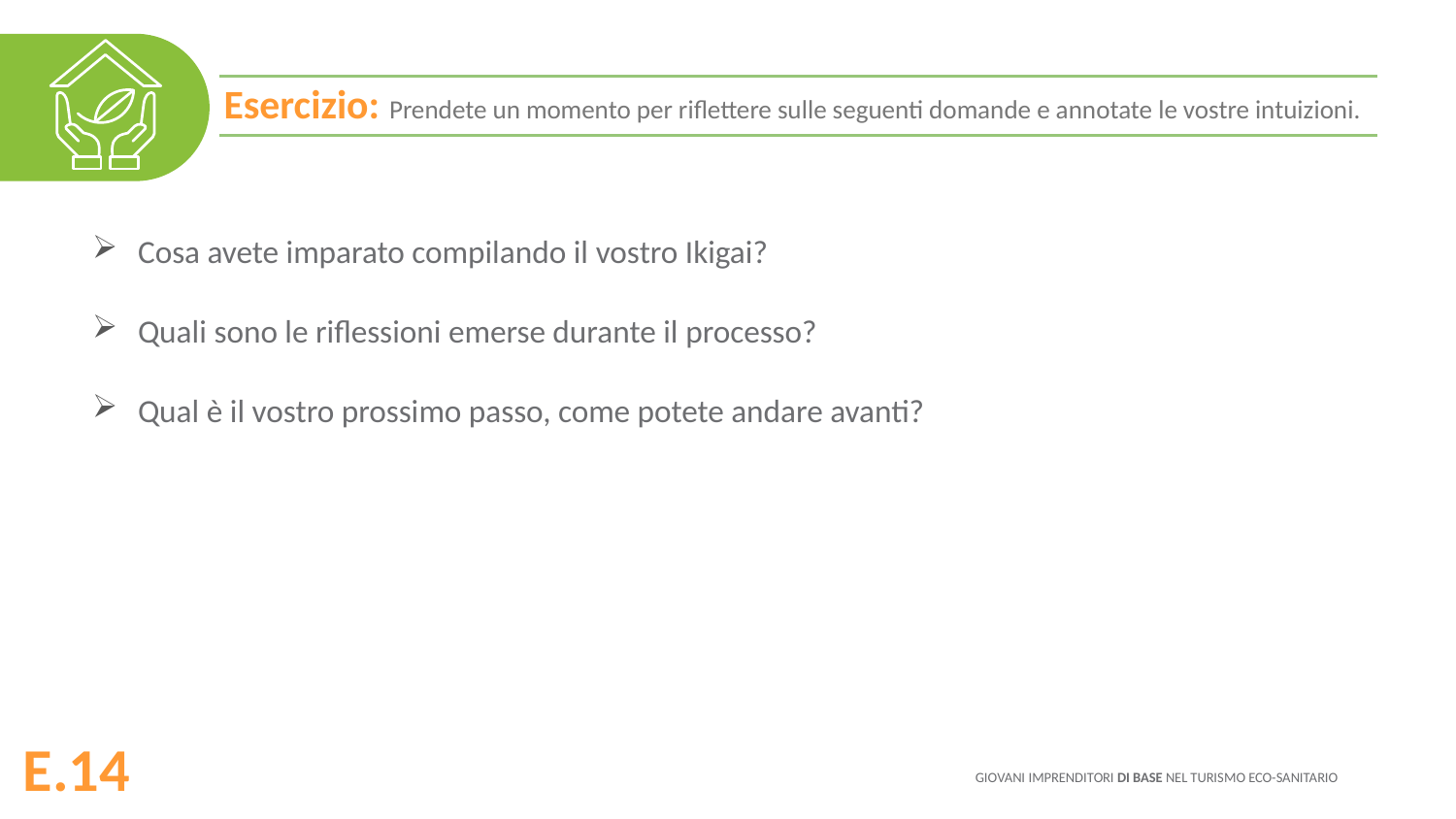

Esercizio: Prendete un momento per riflettere sulle seguenti domande e annotate le vostre intuizioni.

Cosa avete imparato compilando il vostro Ikigai?

Quali sono le riflessioni emerse durante il processo?

Qual è il vostro prossimo passo, come potete andare avanti?

E.14